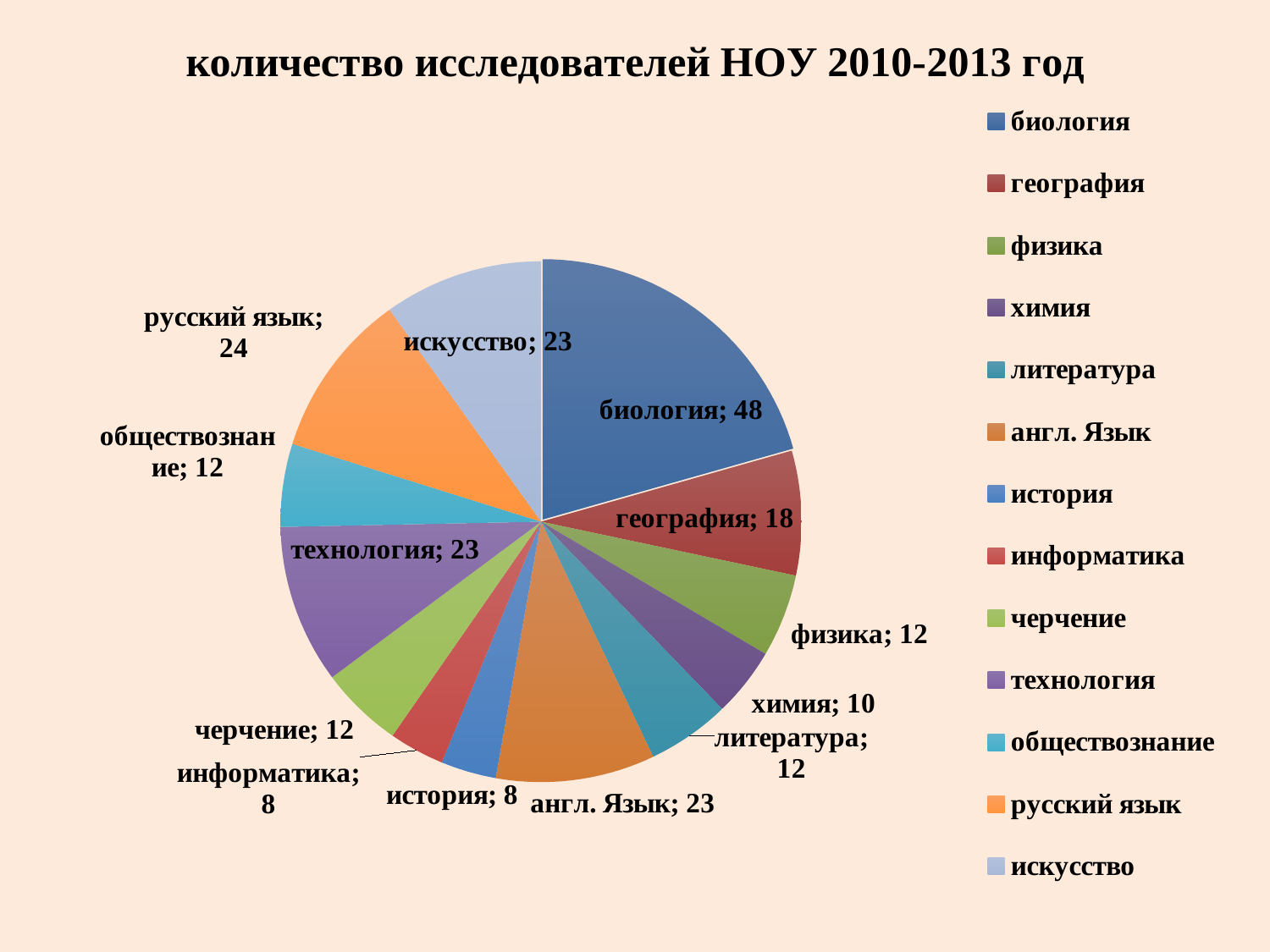

### Chart: количество исследователей НОУ 2010-2013 год

| Category | количество исследователей |
|---|---|
| биология | 48.0 |
| география | 18.0 |
| физика | 12.0 |
| химия | 10.0 |
| литература | 12.0 |
| англ. Язык | 23.0 |
| история | 8.0 |
| информатика | 8.0 |
| черчение | 12.0 |
| технология | 23.0 |
| обществознание | 12.0 |
| русский язык | 24.0 |
| искусство | 23.0 |